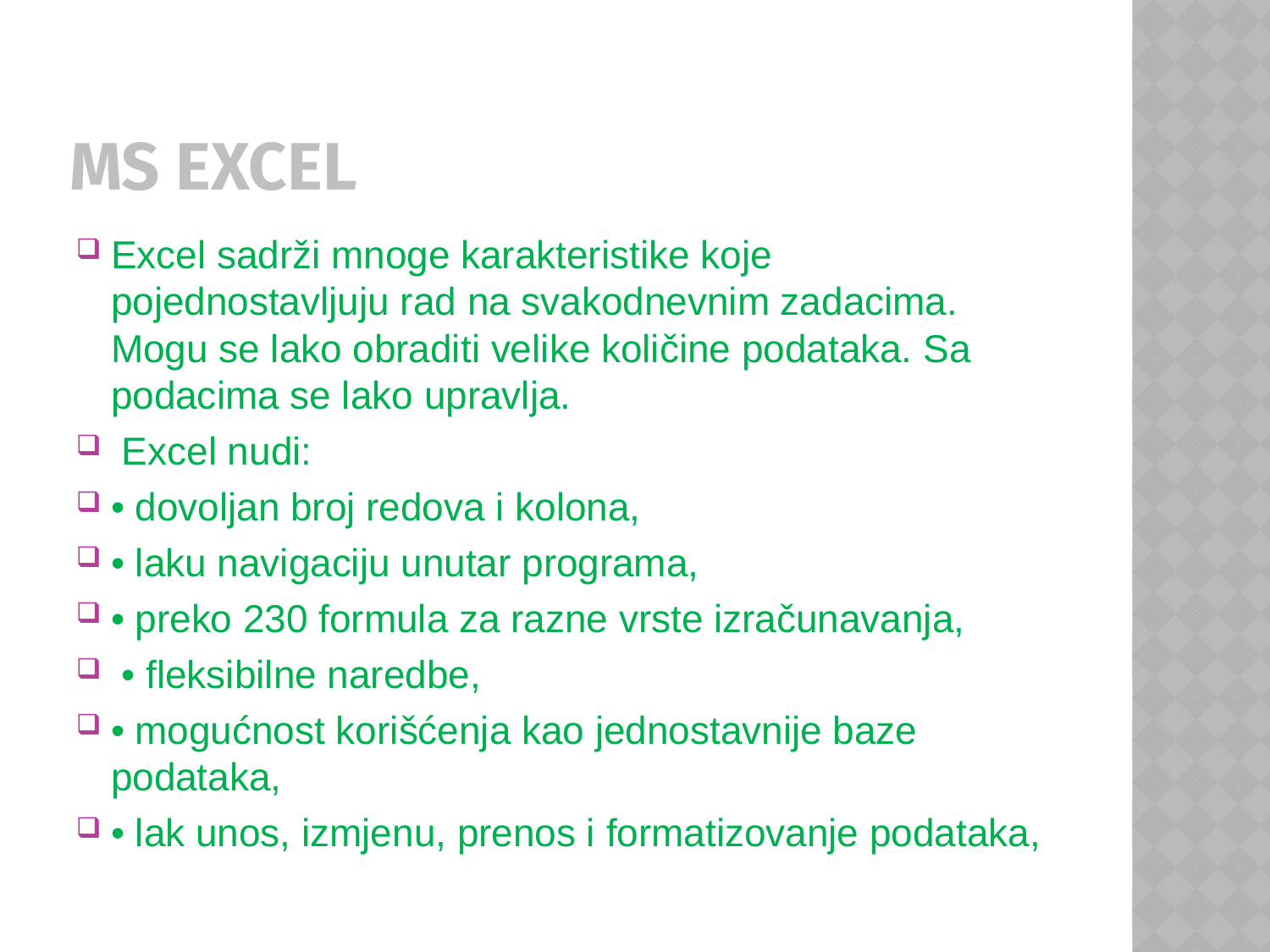

# MS EXCEL
Excel sadrži mnoge karakteristike koje pojednostavljuju rad na svakodnevnim zadacima. Mogu se lako obraditi velike količine podataka. Sa podacima se lako upravlja.
 Excel nudi:
• dovoljan broj redova i kolona,
• laku navigaciju unutar programa,
• preko 230 formula za razne vrste izračunavanja,
 • fleksibilne naredbe,
• mogućnost korišćenja kao jednostavnije baze podataka,
• lak unos, izmjenu, prenos i formatizovanje podataka,